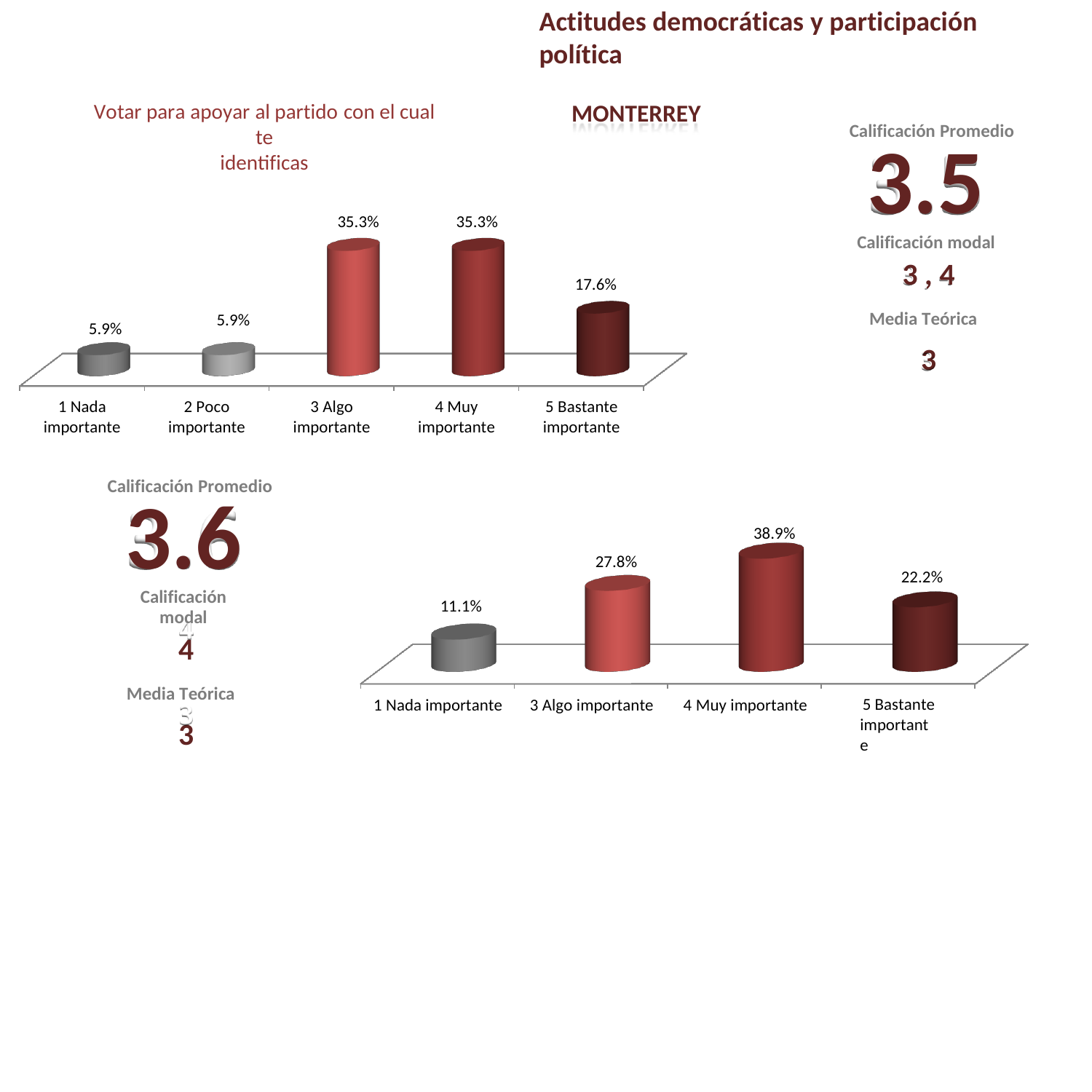

Actitudes democráticas y participación política
MONTERREY
Votar para apoyar al partido con el cual te
identificas

Calificación Promedio
3.5
Calificación modal
3 , 4

Media Teórica

3

35.3%
35.3%

17.6%
5.9%
5.9%

1 Nada
importante
2 Poco
importante
3 Algo
importante
4 Muy
importante
5 Bastante
importante

Calificación Promedio
3.6
Calificación modal
4

Media Teórica

3
38.9%

27.8%
22.2%
11.1%

5 Bastante importante
1 Nada importante
3 Algo importante
4 Muy importante